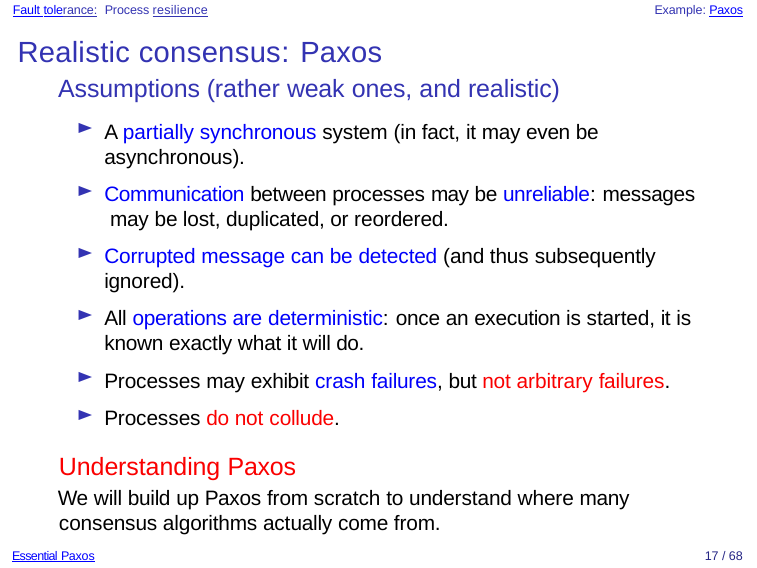

Fault tolerance: Process resilience	Example: Paxos
# Realistic consensus: Paxos
Assumptions (rather weak ones, and realistic)
A partially synchronous system (in fact, it may even be  asynchronous).
Communication between processes may be unreliable: messages  may be lost, duplicated, or reordered.
Corrupted message can be detected (and thus subsequently  ignored).
All operations are deterministic: once an execution is started, it is  known exactly what it will do.
Processes may exhibit crash failures, but not arbitrary failures.
Processes do not collude.
Understanding Paxos
We will build up Paxos from scratch to understand where many  consensus algorithms actually come from.
Essential Paxos
17 / 68